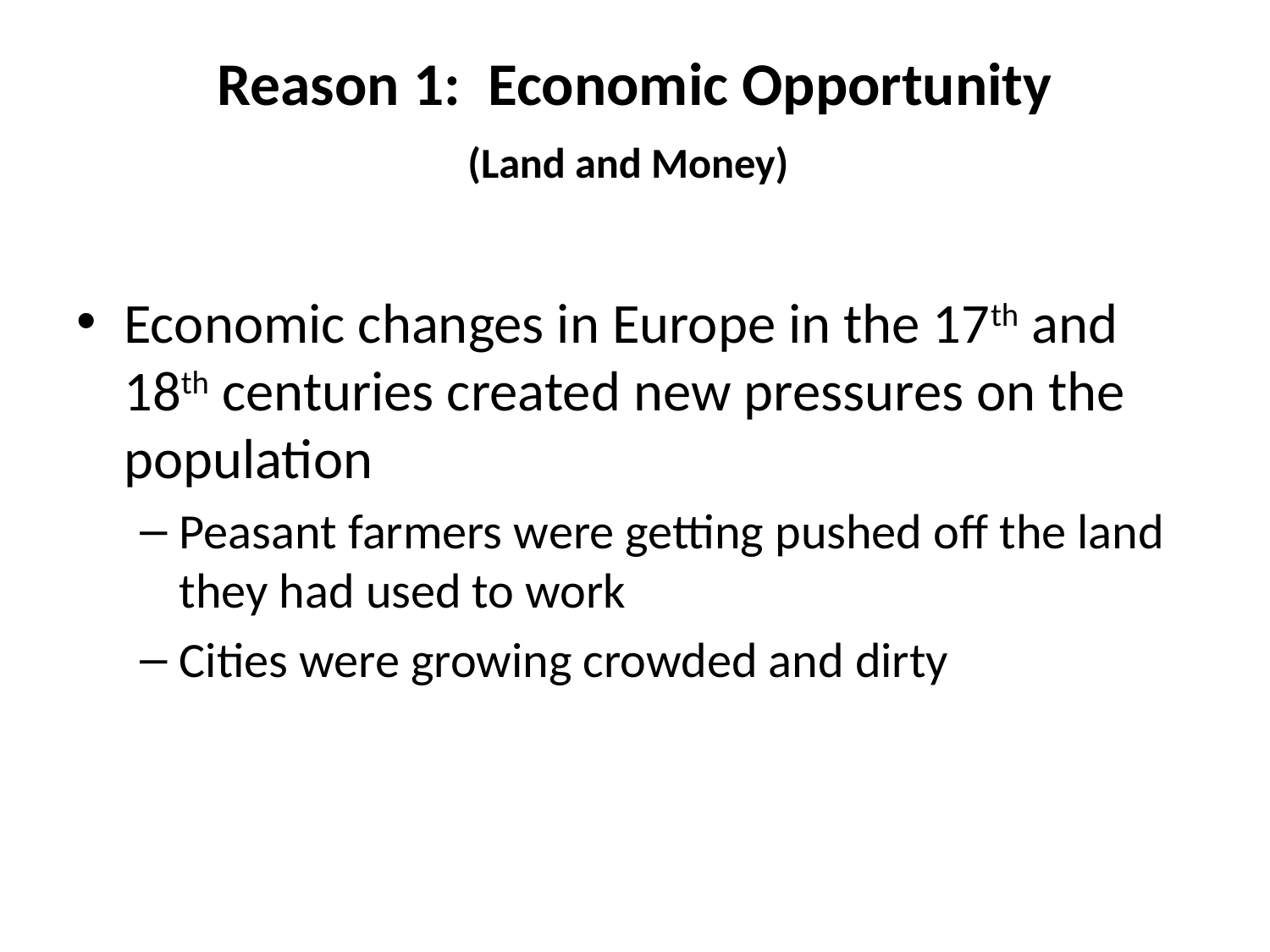

# Reason 1:  Economic Opportunity (Land and Money)
Economic changes in Europe in the 17th and 18th centuries created new pressures on the population
Peasant farmers were getting pushed off the land they had used to work
Cities were growing crowded and dirty